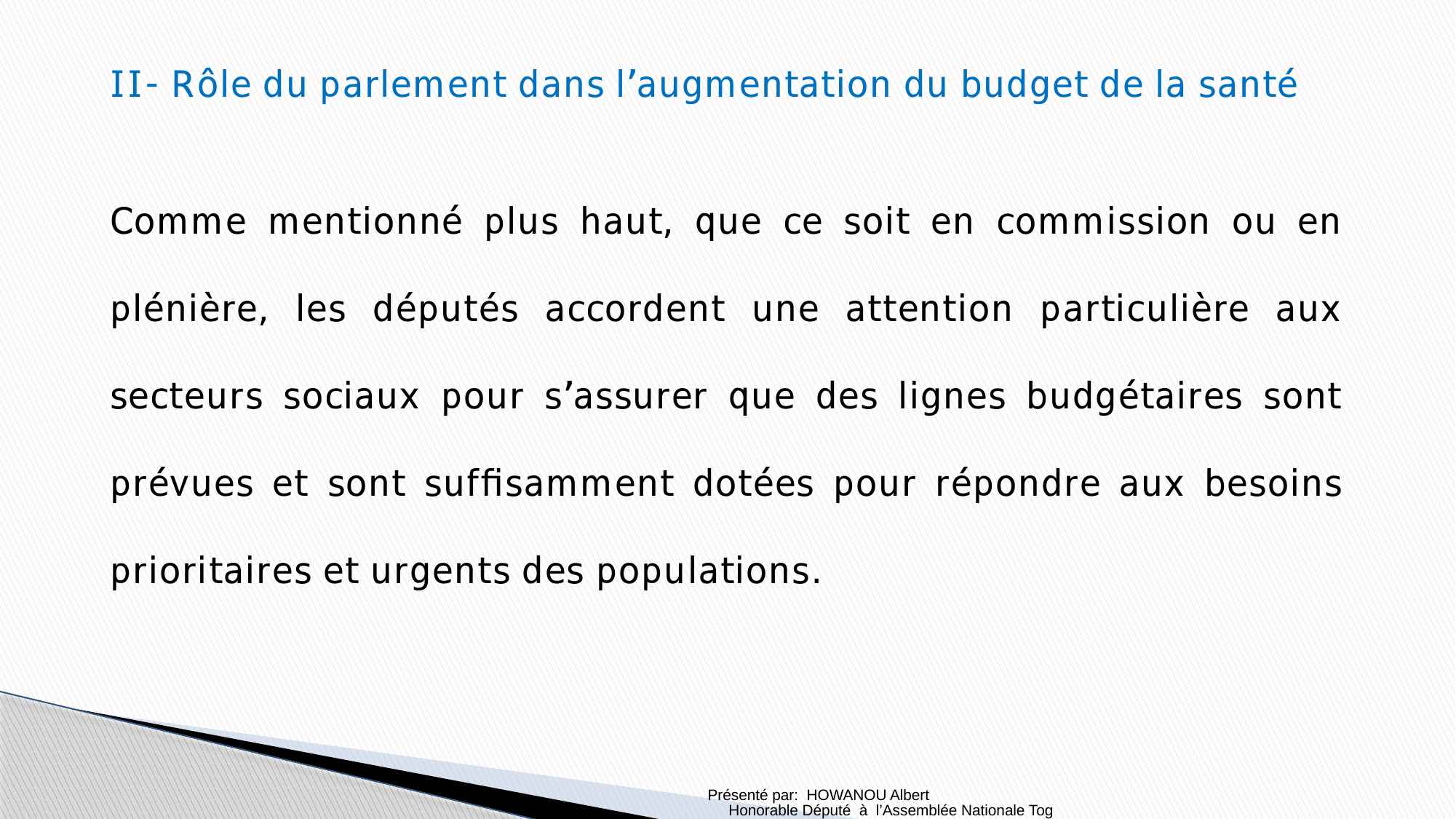

# II- Rôle du parlement dans l’augmentation du budget de la santé
Comme mentionné plus haut, que ce soit en commission ou en plénière, les députés accordent une attention particulière aux secteurs sociaux pour s’assurer que des lignes budgétaires sont prévues et sont suffisamment dotées pour répondre aux besoins prioritaires et urgents des populations.

Présenté par:  HOWANOU Albert                                    Honorable Député  à  l’Assemblée Nationale Togolaise